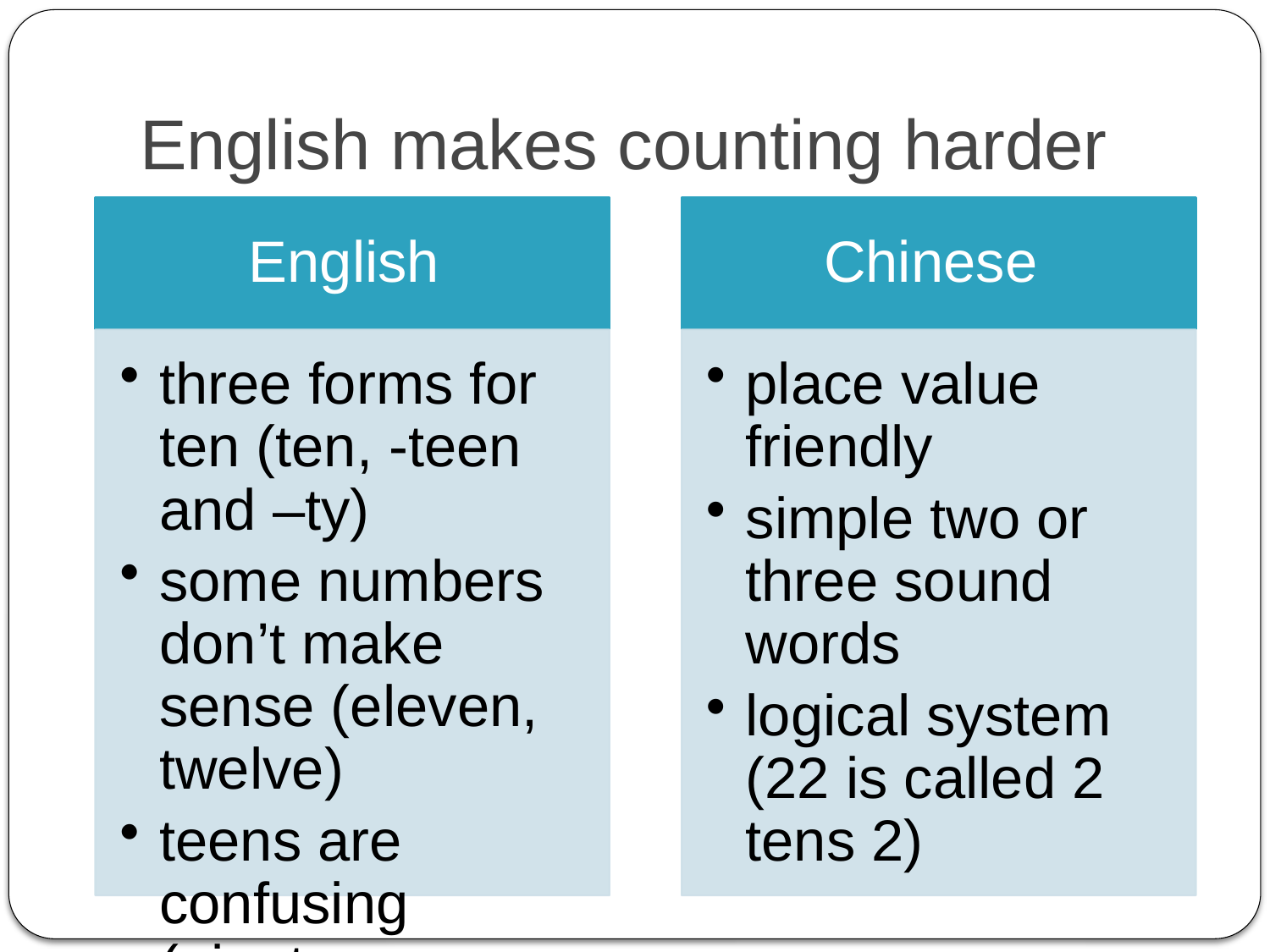

# English makes counting harder
English
three forms for ten (ten, -teen and –ty)
some numbers don’t make sense (eleven, twelve)
teens are confusing (nineteen implies 91 not 19)
Chinese
place value friendly
simple two or three sound words
logical system (22 is called 2 tens 2)